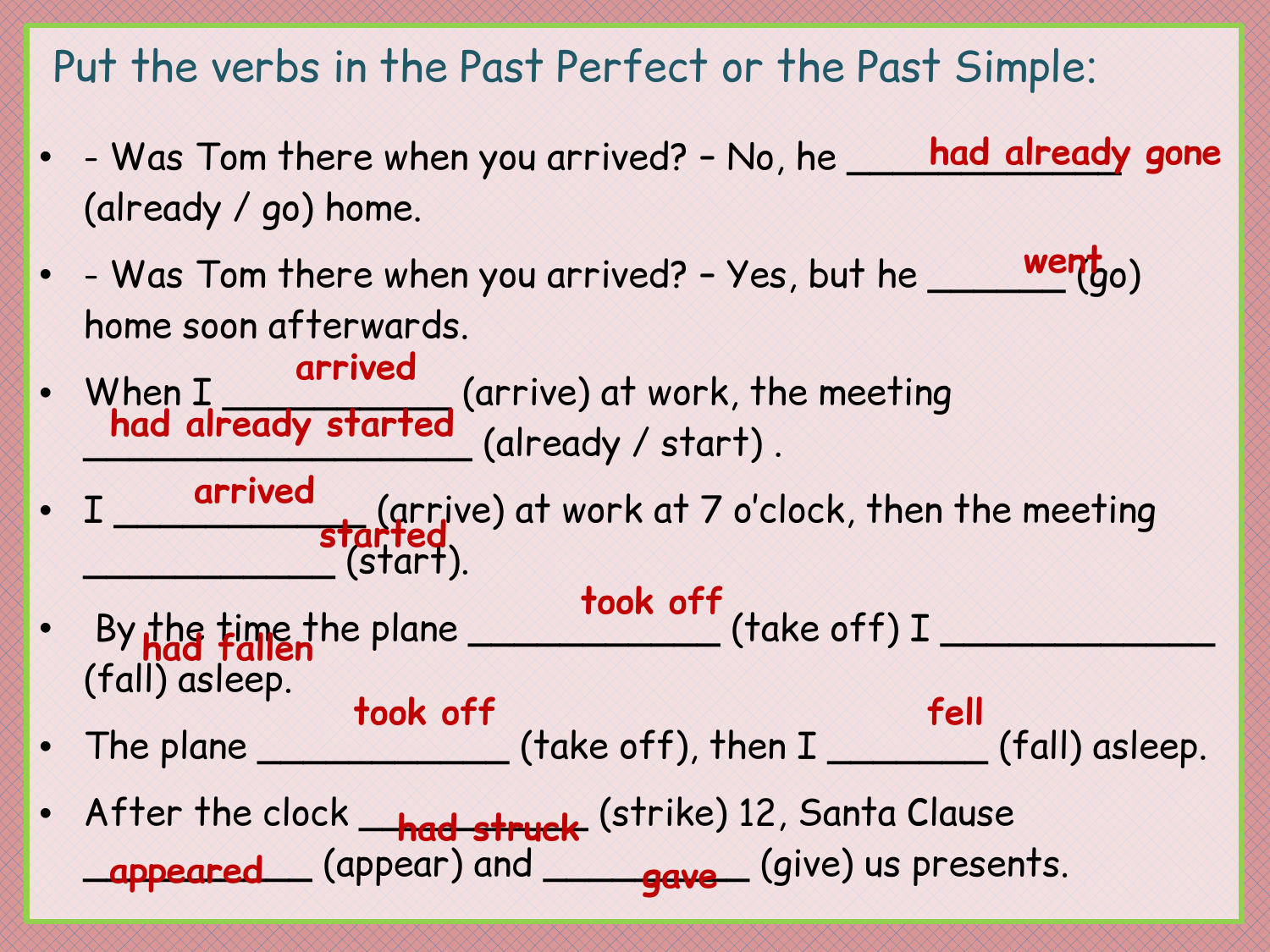

Put the verbs in the Past Perfect or the Past Simple:
had already gone
- Was Tom there when you arrived? – No, he ____________ (already / go) home.
- Was Tom there when you arrived? – Yes, but he ______ (go) home soon afterwards.
When I __________ (arrive) at work, the meeting _________________ (already / start) .
I ___________ (arrive) at work at 7 o’clock, then the meeting ___________ (start).
 By the time the plane ___________ (take off) I ____________ (fall) asleep.
The plane ___________ (take off), then I _______ (fall) asleep.
After the clock __________ (strike) 12, Santa Clause __________ (appear) and _________ (give) us presents.
went
arrived
had already started
arrived
started
took off
had fallen
took off
fell
had struck
appeared
gave